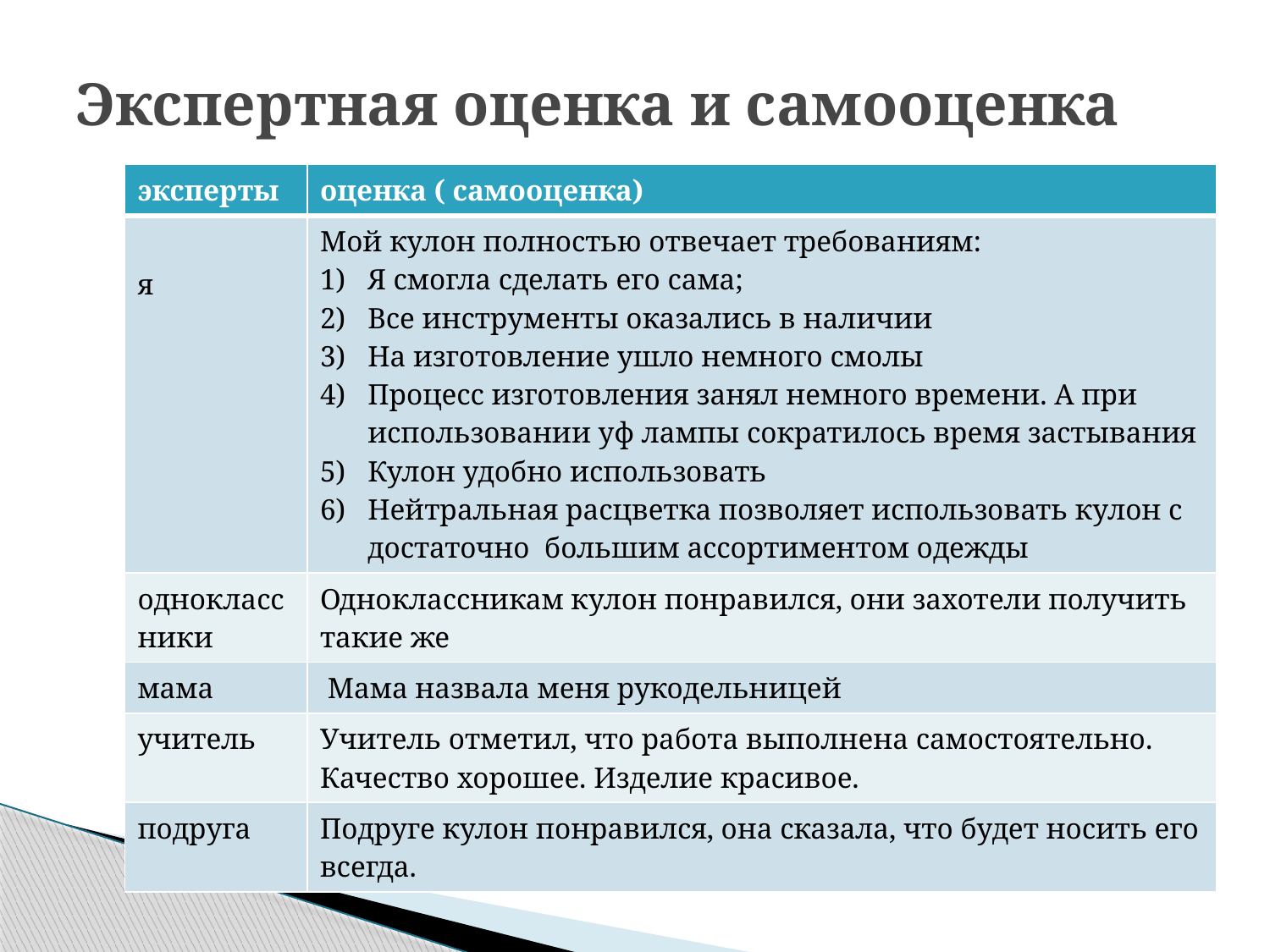

# Экспертная оценка и самооценка
| эксперты | оценка ( самооценка) |
| --- | --- |
| я | Мой кулон полностью отвечает требованиям: Я смогла сделать его сама; Все инструменты оказались в наличии На изготовление ушло немного смолы Процесс изготовления занял немного времени. А при использовании уф лампы сократилось время застывания Кулон удобно использовать Нейтральная расцветка позволяет использовать кулон с достаточно большим ассортиментом одежды |
| одноклассники | Одноклассникам кулон понравился, они захотели получить такие же |
| мама | Мама назвала меня рукодельницей |
| учитель | Учитель отметил, что работа выполнена самостоятельно. Качество хорошее. Изделие красивое. |
| подруга | Подруге кулон понравился, она сказала, что будет носить его всегда. |